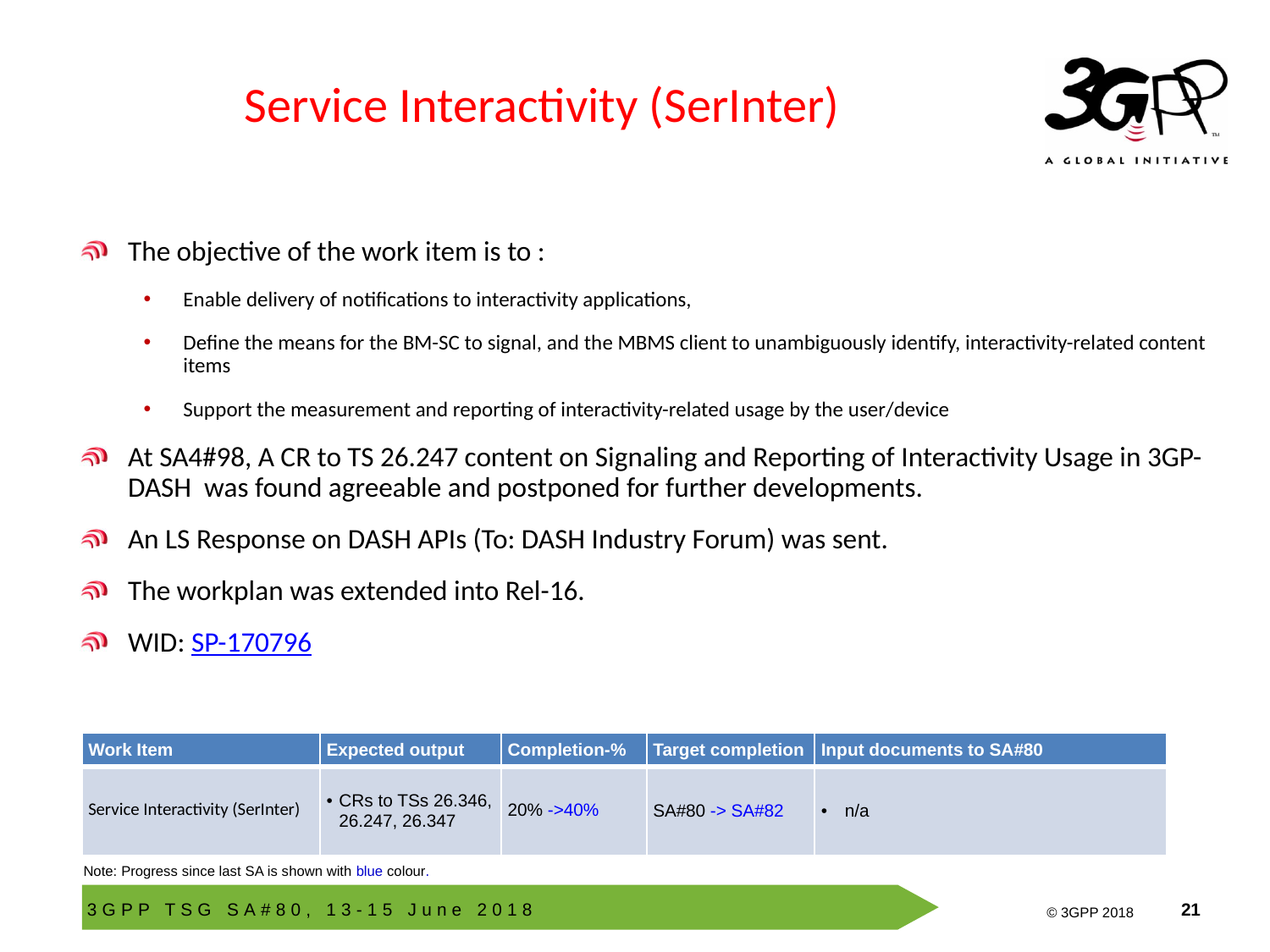

# Service Interactivity (SerInter)
The objective of the work item is to :
Enable delivery of notifications to interactivity applications,
Define the means for the BM-SC to signal, and the MBMS client to unambiguously identify, interactivity-related content items
Support the measurement and reporting of interactivity-related usage by the user/device
At SA4#98, A CR to TS 26.247 content on Signaling and Reporting of Interactivity Usage in 3GP-DASH  was found agreeable and postponed for further developments.
An LS Response on DASH APIs (To: DASH Industry Forum) was sent.
The workplan was extended into Rel-16.
WID: SP-170796

| Work Item | Expected output | Completion-% | Target completion | Input documents to SA#80 |
| --- | --- | --- | --- | --- |
| Service Interactivity (SerInter) | CRs to TSs 26.346, 26.247, 26.347 | 20% ->40% | SA#80 -> SA#82 | n/a |
Note: Progress since last SA is shown with blue colour.